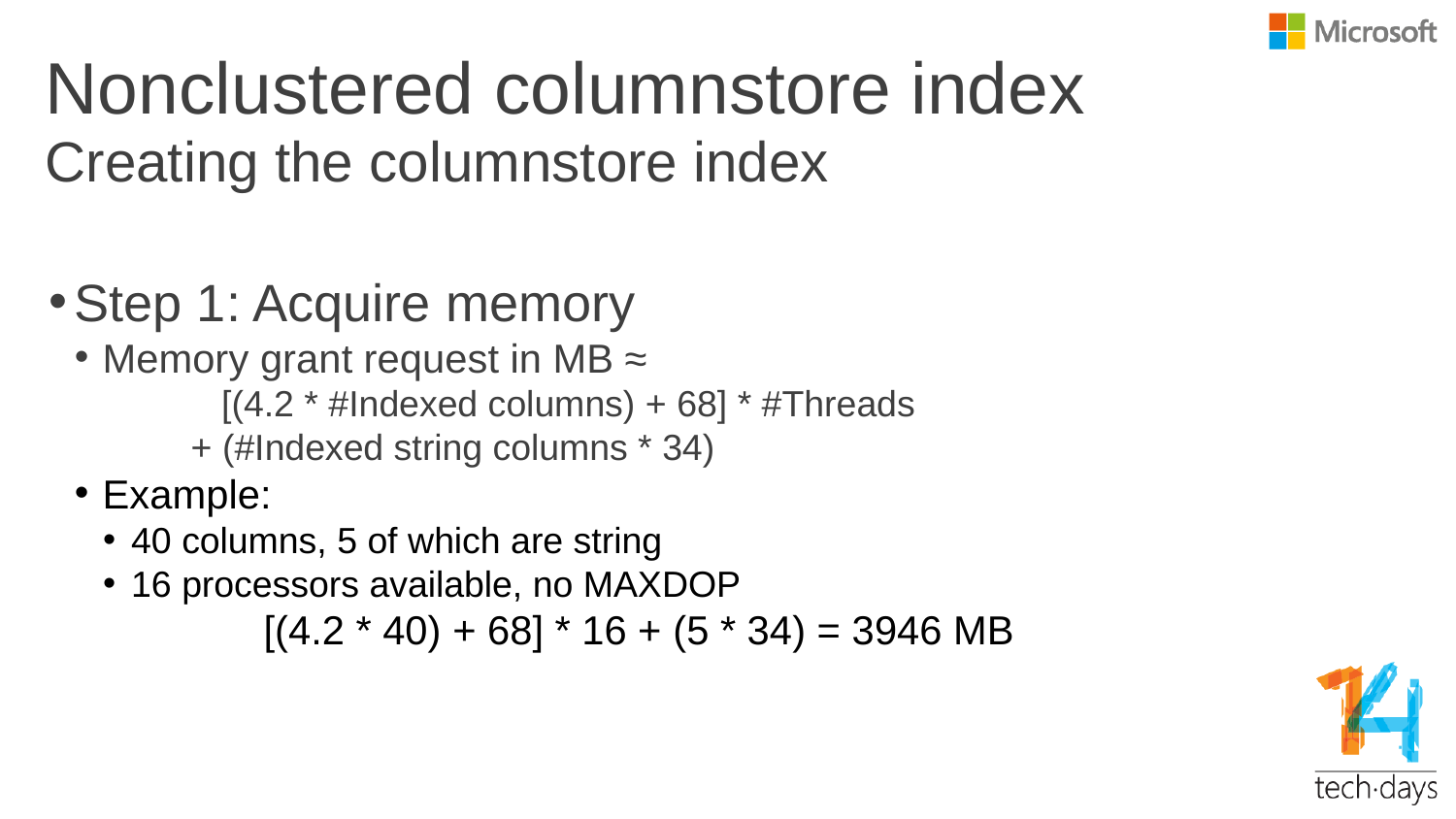

# Nonclustered columnstore index
Creating the columnstore index
Step 1: Acquire memory
Memory grant request in MB ≈
   [(4.2 * #Indexed columns) + 68] * #Threads
+ (#Indexed string columns * 34)
Example:
40 columns, 5 of which are string
16 processors available, no MAXDOP
	[(4.2 * 40) + 68] * 16 + (5 * 34) = 3946 MB